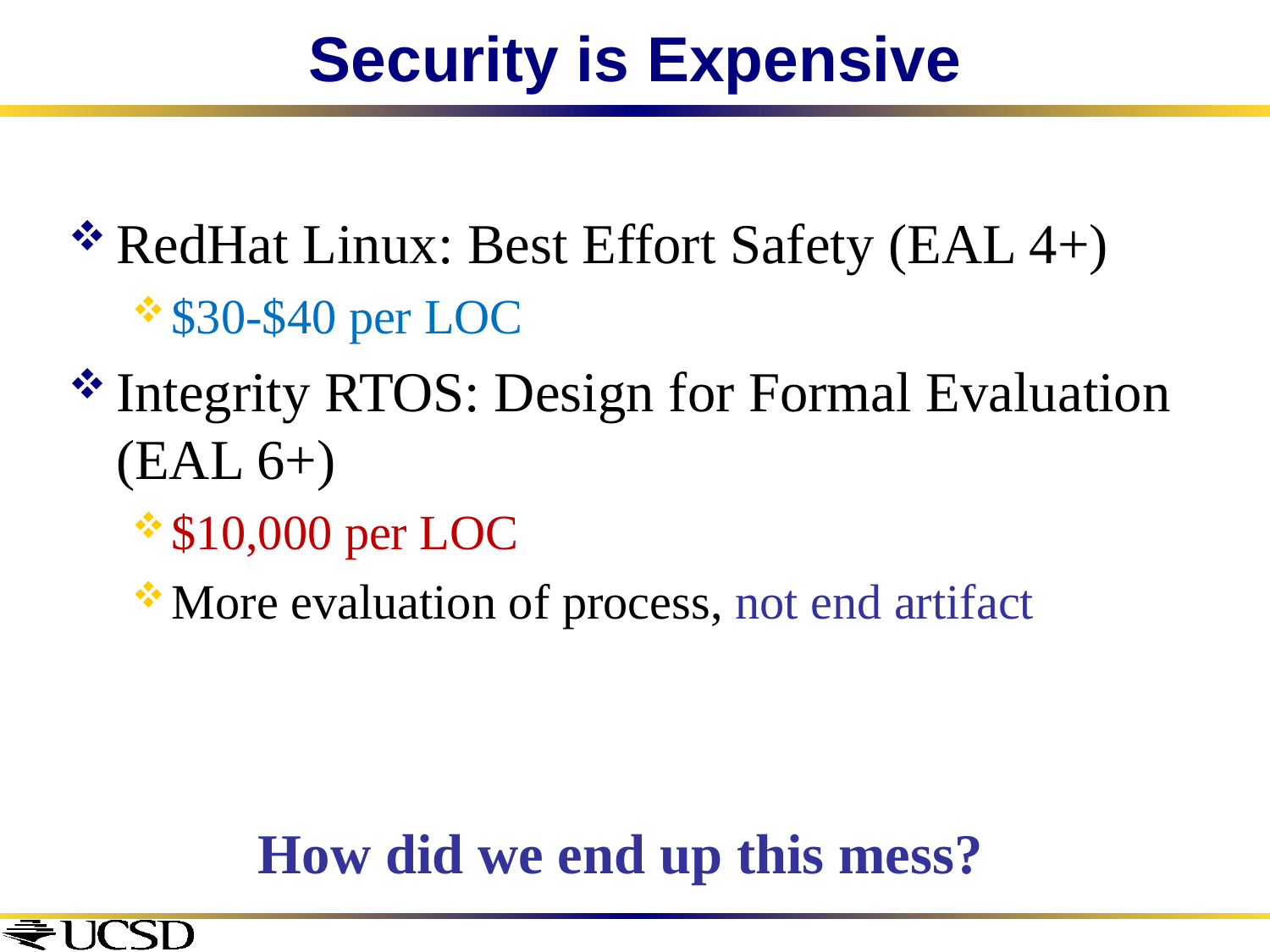

# Security is Expensive
RedHat Linux: Best Effort Safety (EAL 4+)
$30-$40 per LOC
Integrity RTOS: Design for Formal Evaluation (EAL 6+)
$10,000 per LOC
More evaluation of process, not end artifact
How did we end up this mess?